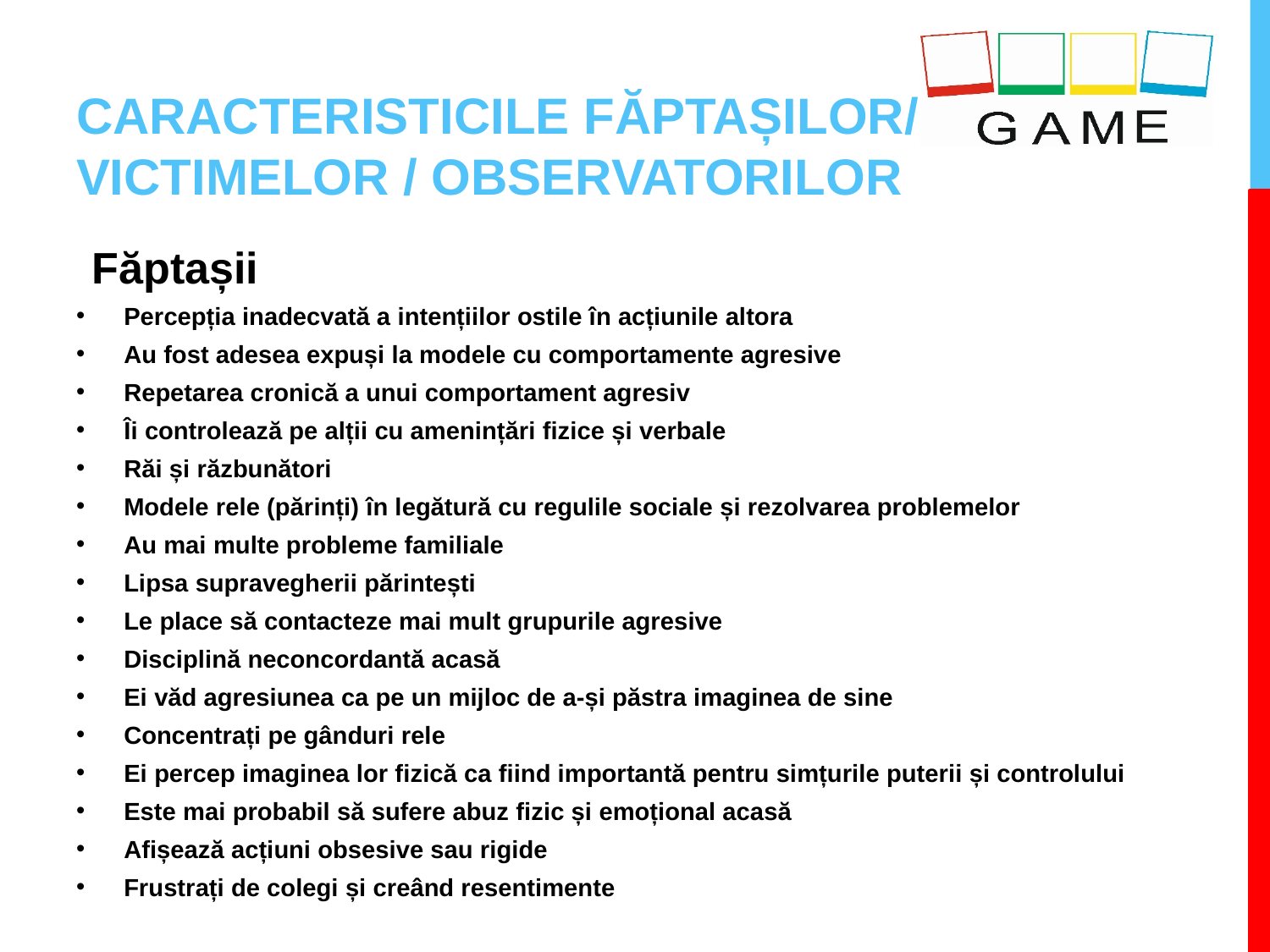

# CARACTERISTICILE FĂPTAȘILOR/ VICTIMELOR / OBSERVATORILOR
Făptașii
Percepția inadecvată a intențiilor ostile în acțiunile altora
Au fost adesea expuși la modele cu comportamente agresive
Repetarea cronică a unui comportament agresiv
Îi controlează pe alții cu amenințări fizice și verbale
Răi și răzbunători
Modele rele (părinți) în legătură cu regulile sociale și rezolvarea problemelor
Au mai multe probleme familiale
Lipsa supravegherii părintești
Le place să contacteze mai mult grupurile agresive
Disciplină neconcordantă acasă
Ei văd agresiunea ca pe un mijloc de a-și păstra imaginea de sine
Concentrați pe gânduri rele
Ei percep imaginea lor fizică ca fiind importantă pentru simțurile puterii și controlului
Este mai probabil să sufere abuz fizic și emoțional acasă
Afișează acțiuni obsesive sau rigide
Frustrați de colegi și creând resentimente